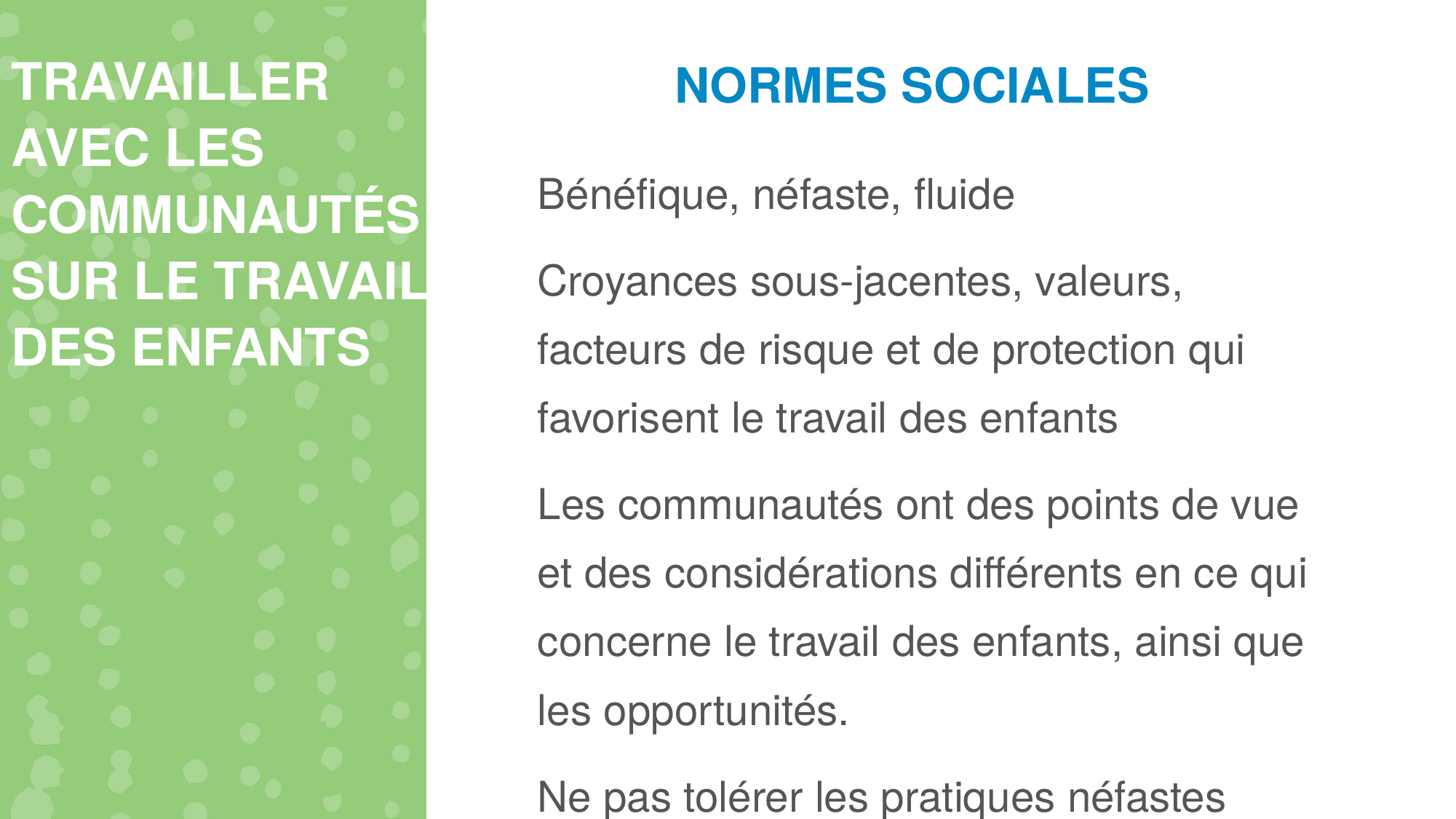

TRAVAILLER AVEC LES COMMUNAUTÉS SUR LE TRAVAIL DES ENFANTS
NORMES SOCIALES
Bénéfique, néfaste, fluide
Croyances sous-jacentes, valeurs, facteurs de risque et de protection qui favorisent le travail des enfants
Les communautés ont des points de vue et des considérations différents en ce qui concerne le travail des enfants, ainsi que les opportunités.
Ne pas tolérer les pratiques néfastes